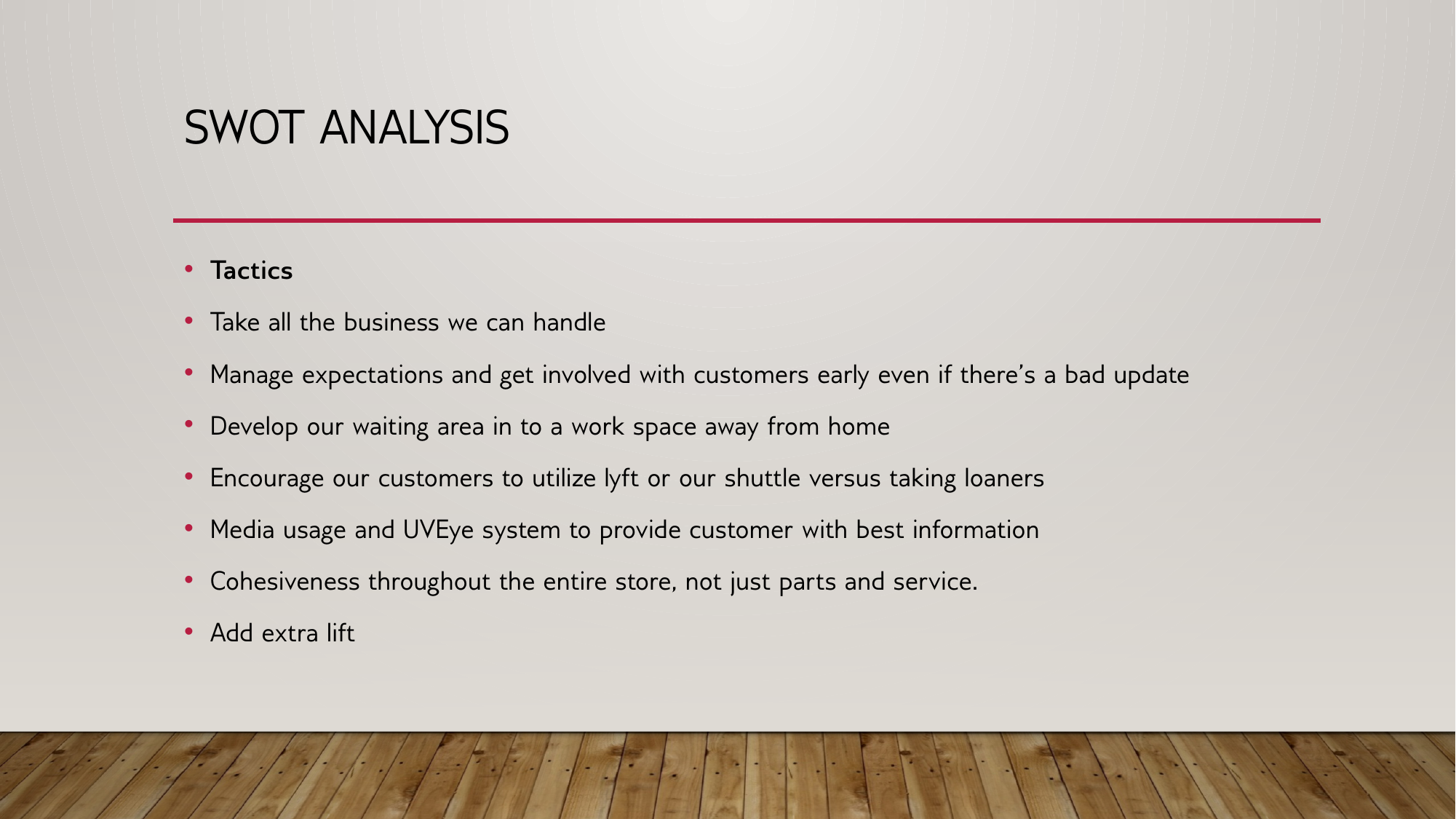

# SWOT Analysis
Tactics
Take all the business we can handle
Manage expectations and get involved with customers early even if there’s a bad update
Develop our waiting area in to a work space away from home
Encourage our customers to utilize lyft or our shuttle versus taking loaners
Media usage and UVEye system to provide customer with best information
Cohesiveness throughout the entire store, not just parts and service.
Add extra lift